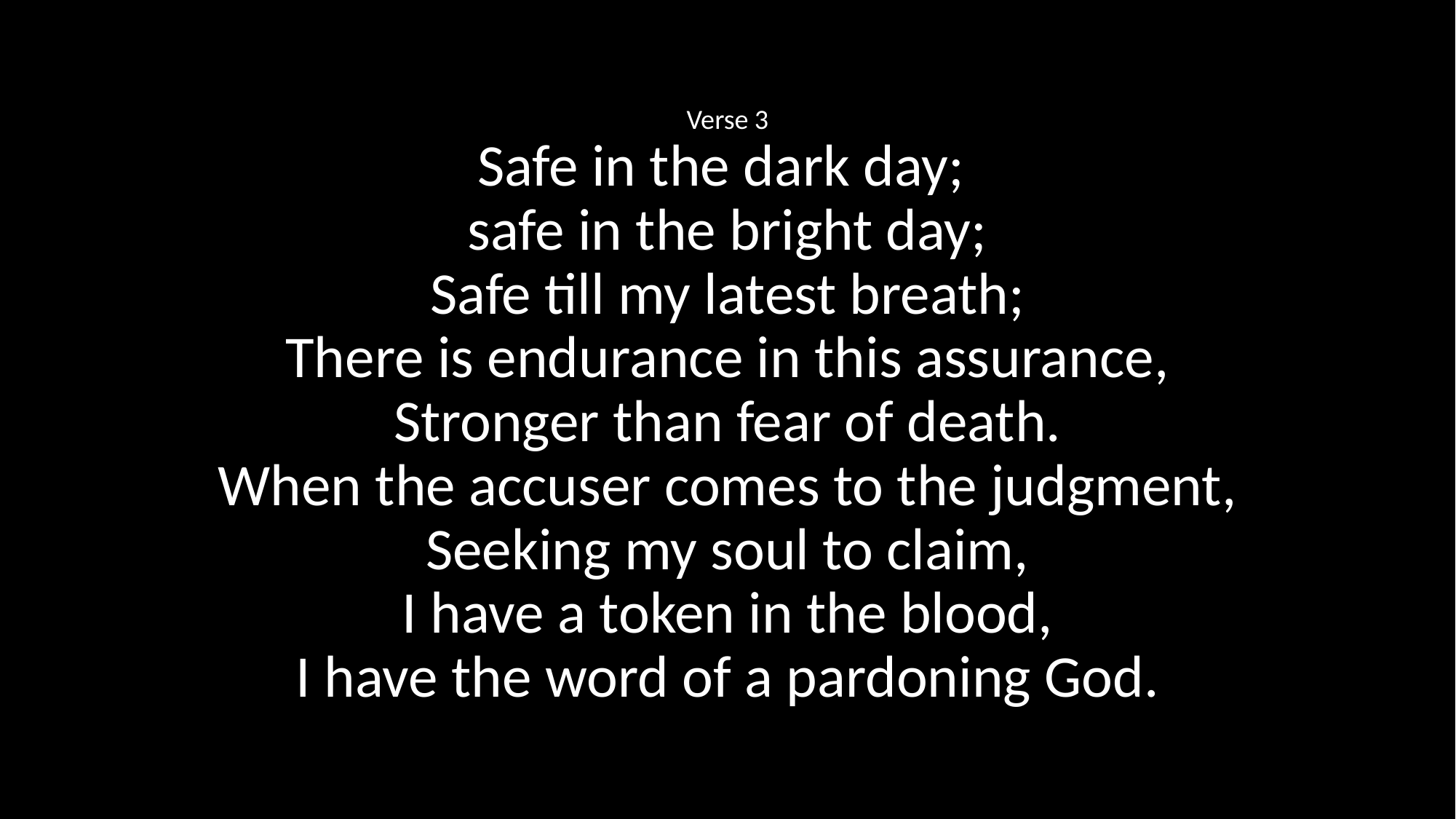

Verse 3
Safe in the dark day;
safe in the bright day;
Safe till my latest breath;
There is endurance in this assurance,
Stronger than fear of death.
When the accuser comes to the judgment,
Seeking my soul to claim,
I have a token in the blood,
I have the word of a pardoning God.